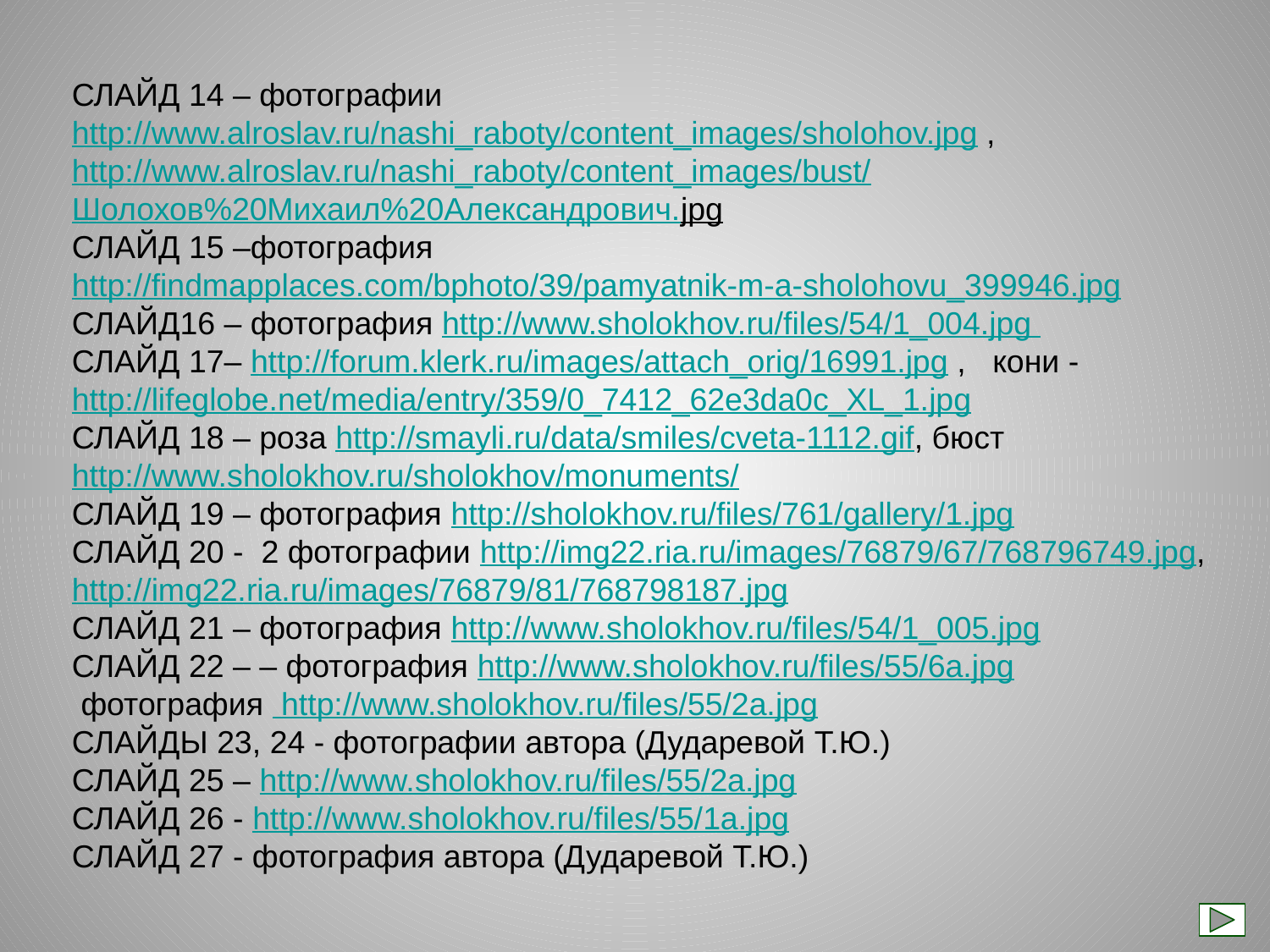

СЛАЙД 14 – фотографии http://www.alroslav.ru/nashi_raboty/content_images/sholohov.jpg , http://www.alroslav.ru/nashi_raboty/content_images/bust/Шолохов%20Михаил%20Александрович.jpg
СЛАЙД 15 –фотография http://findmapplaces.com/bphoto/39/pamyatnik-m-a-sholohovu_399946.jpg
СЛАЙД16 – фотография http://www.sholokhov.ru/files/54/1_004.jpg
СЛАЙД 17– http://forum.klerk.ru/images/attach_orig/16991.jpg ,   кони -
http://lifeglobe.net/media/entry/359/0_7412_62e3da0c_XL_1.jpg
СЛАЙД 18 – роза http://smayli.ru/data/smiles/cveta-1112.gif, бюст http://www.sholokhov.ru/sholokhov/monuments/
СЛАЙД 19 – фотография http://sholokhov.ru/files/761/gallery/1.jpg
СЛАЙД 20 -  2 фотографии http://img22.ria.ru/images/76879/67/768796749.jpg,
http://img22.ria.ru/images/76879/81/768798187.jpg
СЛАЙД 21 – фотография http://www.sholokhov.ru/files/54/1_005.jpg
СЛАЙД 22 – – фотография http://www.sholokhov.ru/files/55/6a.jpg
 фотография  http://www.sholokhov.ru/files/55/2a.jpg
СЛАЙДЫ 23, 24 - фотографии автора (Дударевой Т.Ю.)
СЛАЙД 25 – http://www.sholokhov.ru/files/55/2a.jpg
СЛАЙД 26 - http://www.sholokhov.ru/files/55/1a.jpg
СЛАЙД 27 - фотография автора (Дударевой Т.Ю.)